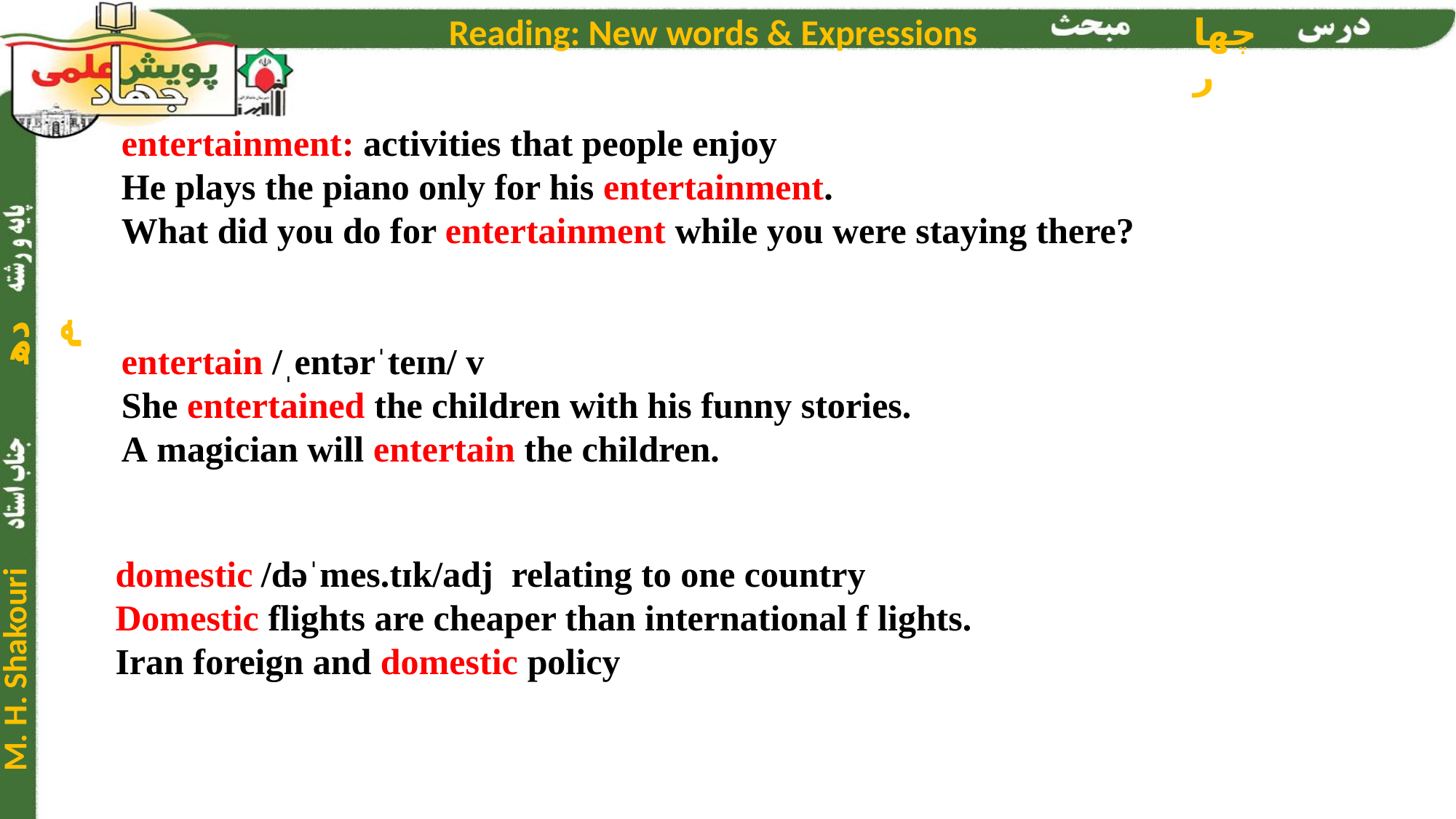

entertainment: activities that people enjoy
He plays the piano only for his entertainment.
What did you do for entertainment while you were staying there?

entertain /ˌentərˈteɪn/ v
She entertained the children with his funny stories.
A magician will entertain the children.

domestic /dəˈmes.tɪk/adj  relating to one country
Domestic flights are cheaper than international f lights.
Iran foreign and domestic policy